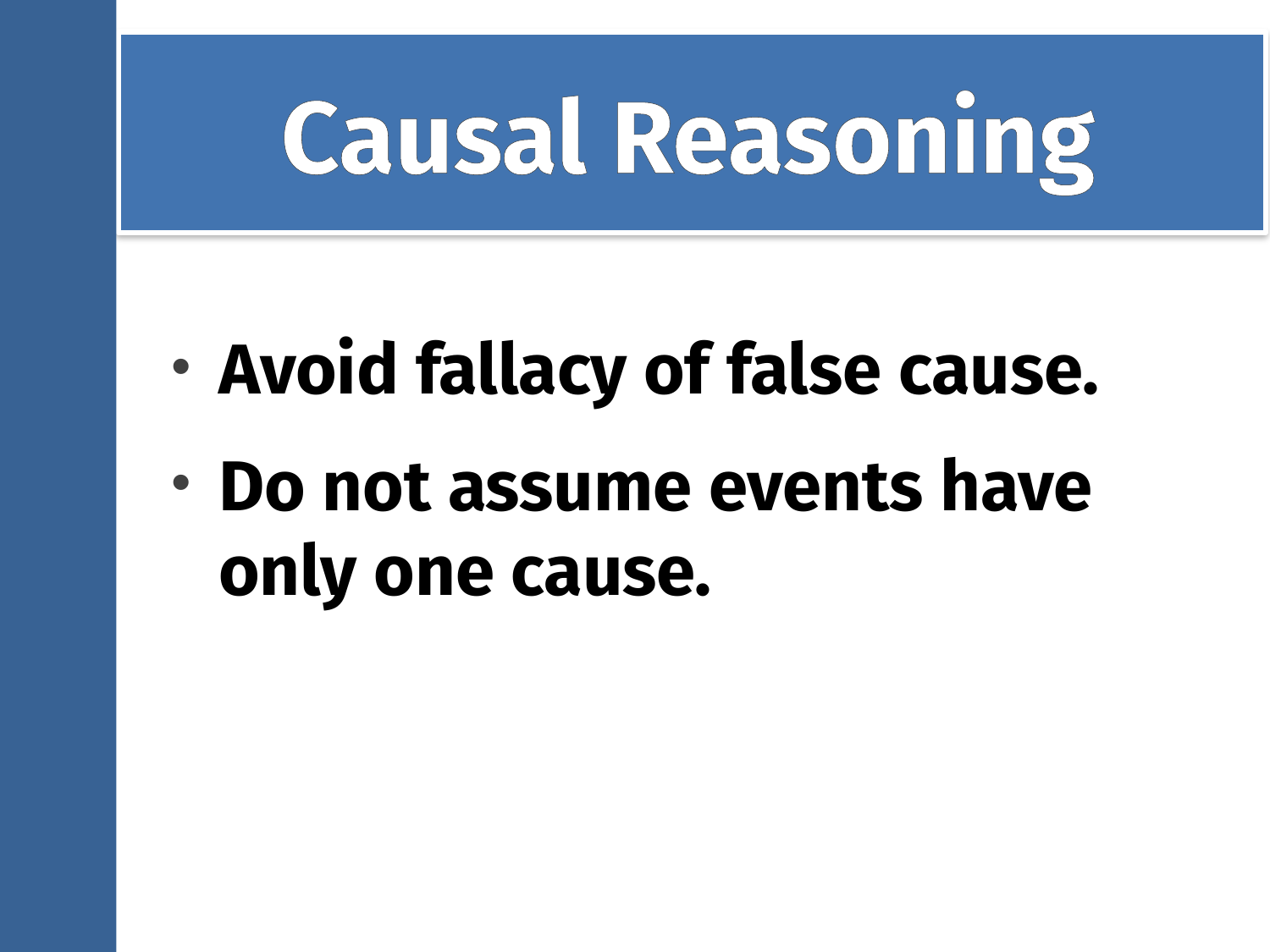

# Causal Reasoning
Avoid fallacy of false cause.
Do not assume events have only one cause.